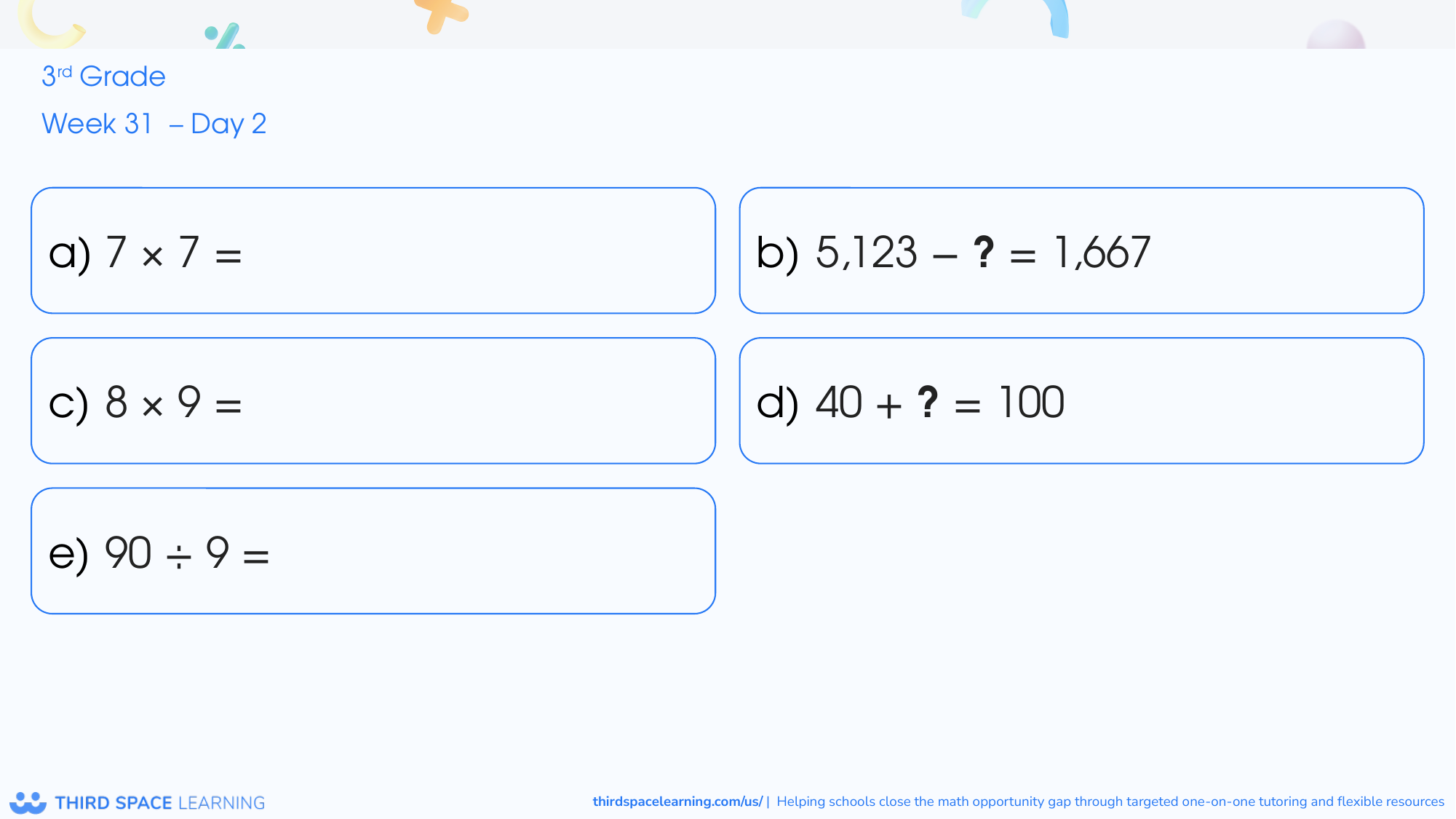

3rd Grade
Week 31  – Day 2
7 × 7 =
5,123 − ? = 1,667
8 × 9 =
40 + ? = 100
90 ÷ 9 =